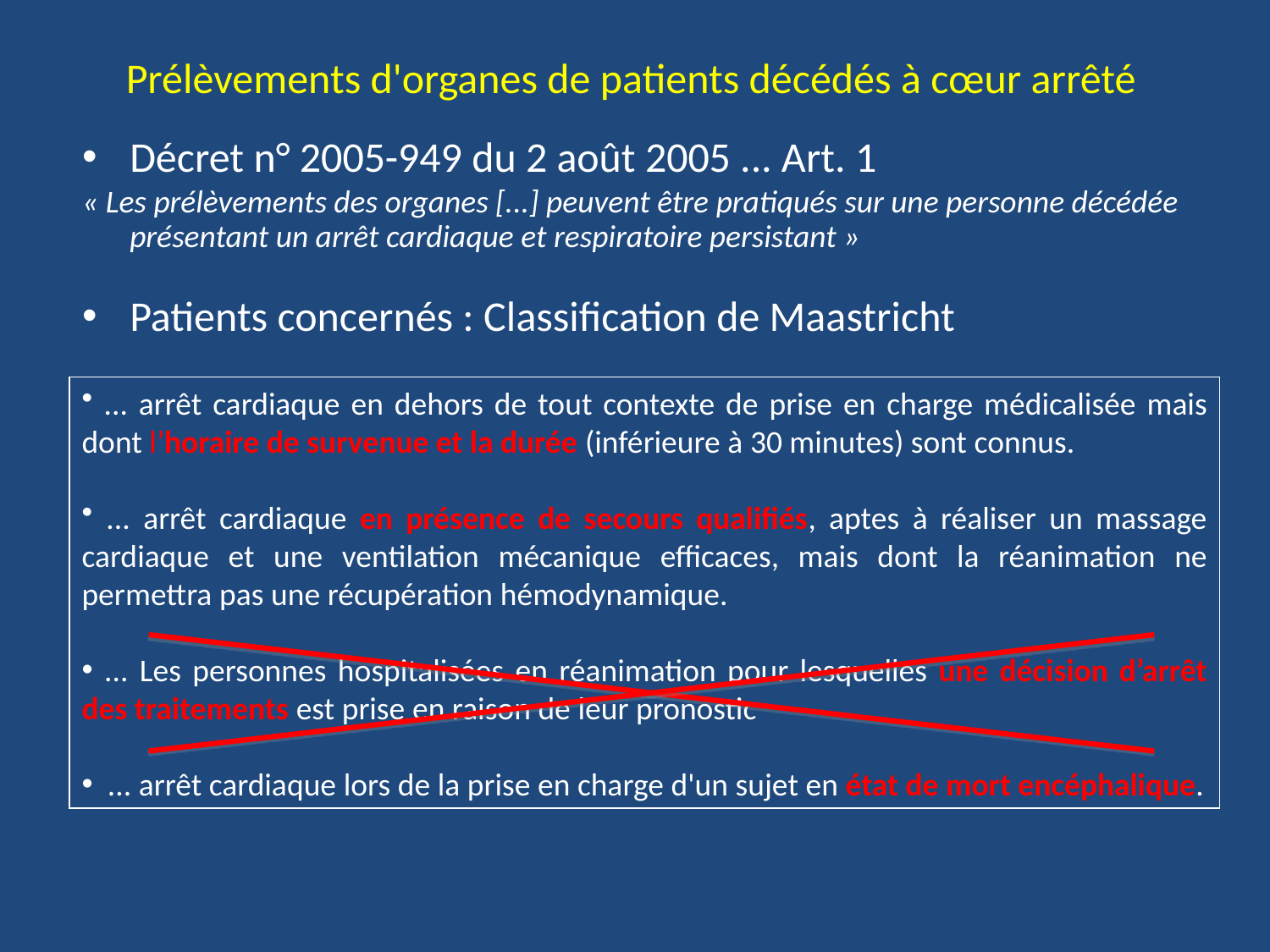

# Prélèvements d'organes de patients décédés à cœur arrêté
Décret n° 2005-949 du 2 août 2005 ... Art. 1
« Les prélèvements des organes [...] peuvent être pratiqués sur une personne décédée présentant un arrêt cardiaque et respiratoire persistant »
Patients concernés : Classification de Maastricht

 ... arrêt cardiaque en dehors de tout contexte de prise en charge médicalisée mais dont l’horaire de survenue et la durée (inférieure à 30 minutes) sont connus.

 ... arrêt cardiaque en présence de secours qualifiés, aptes à réaliser un massage cardiaque et une ventilation mécanique efficaces, mais dont la réanimation ne permettra pas une récupération hémodynamique.

 ... Les personnes hospitalisées en réanimation pour lesquelles une décision d’arrêt des traitements est prise en raison de leur pronostic

  ... arrêt cardiaque lors de la prise en charge d'un sujet en état de mort encéphalique.